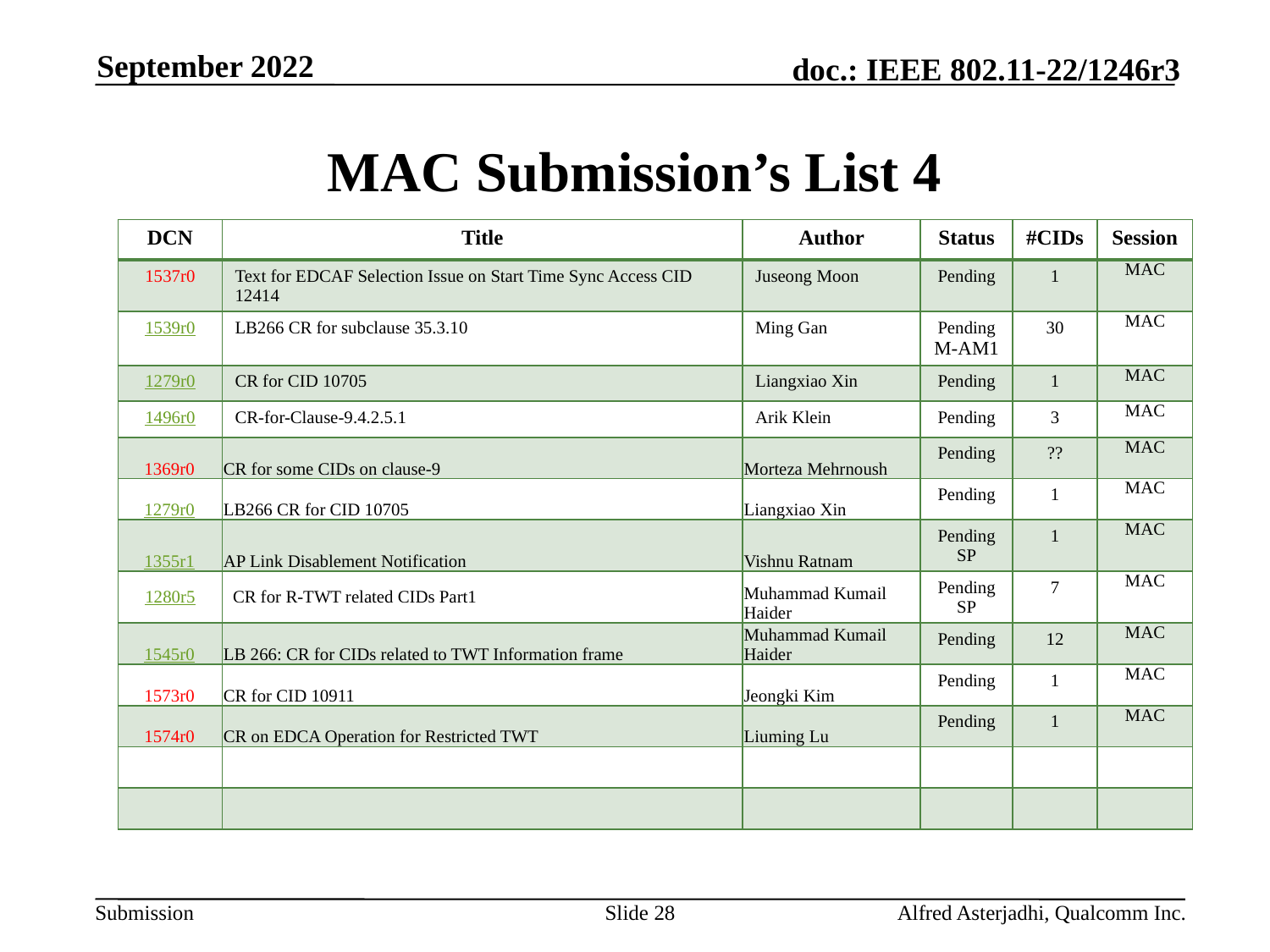

September 2022
# MAC Submission’s List 4
| DCN | Title | Author | Status | #CIDs | Session |
| --- | --- | --- | --- | --- | --- |
| 1537r0 | Text for EDCAF Selection Issue on Start Time Sync Access CID 12414 | Juseong Moon | Pending | 1 | MAC |
| 1539r0 | LB266 CR for subclause 35.3.10 | Ming Gan | Pending M-AM1 | 30 | MAC |
| 1279r0 | CR for CID 10705 | Liangxiao Xin | Pending | 1 | MAC |
| 1496r0 | CR-for-Clause-9.4.2.5.1 | Arik Klein | Pending | 3 | MAC |
| 1369r0 | CR for some CIDs on clause-9 | Morteza Mehrnoush | Pending | ?? | MAC |
| 1279r0 | LB266 CR for CID 10705 | Liangxiao Xin | Pending | 1 | MAC |
| 1355r1 | AP Link Disablement Notification | Vishnu Ratnam | Pending SP | 1 | MAC |
| 1280r5 | CR for R-TWT related CIDs Part1 | Muhammad Kumail Haider | Pending SP | 7 | MAC |
| 1545r0 | LB 266: CR for CIDs related to TWT Information frame | Muhammad Kumail Haider | Pending | 12 | MAC |
| 1573r0 | CR for CID 10911 | Jeongki Kim | Pending | 1 | MAC |
| 1574r0 | CR on EDCA Operation for Restricted TWT | Liuming Lu | Pending | 1 | MAC |
|  |  |  |  |  |  |
|  |  |  |  |  |  |
Slide 28
Alfred Asterjadhi, Qualcomm Inc.